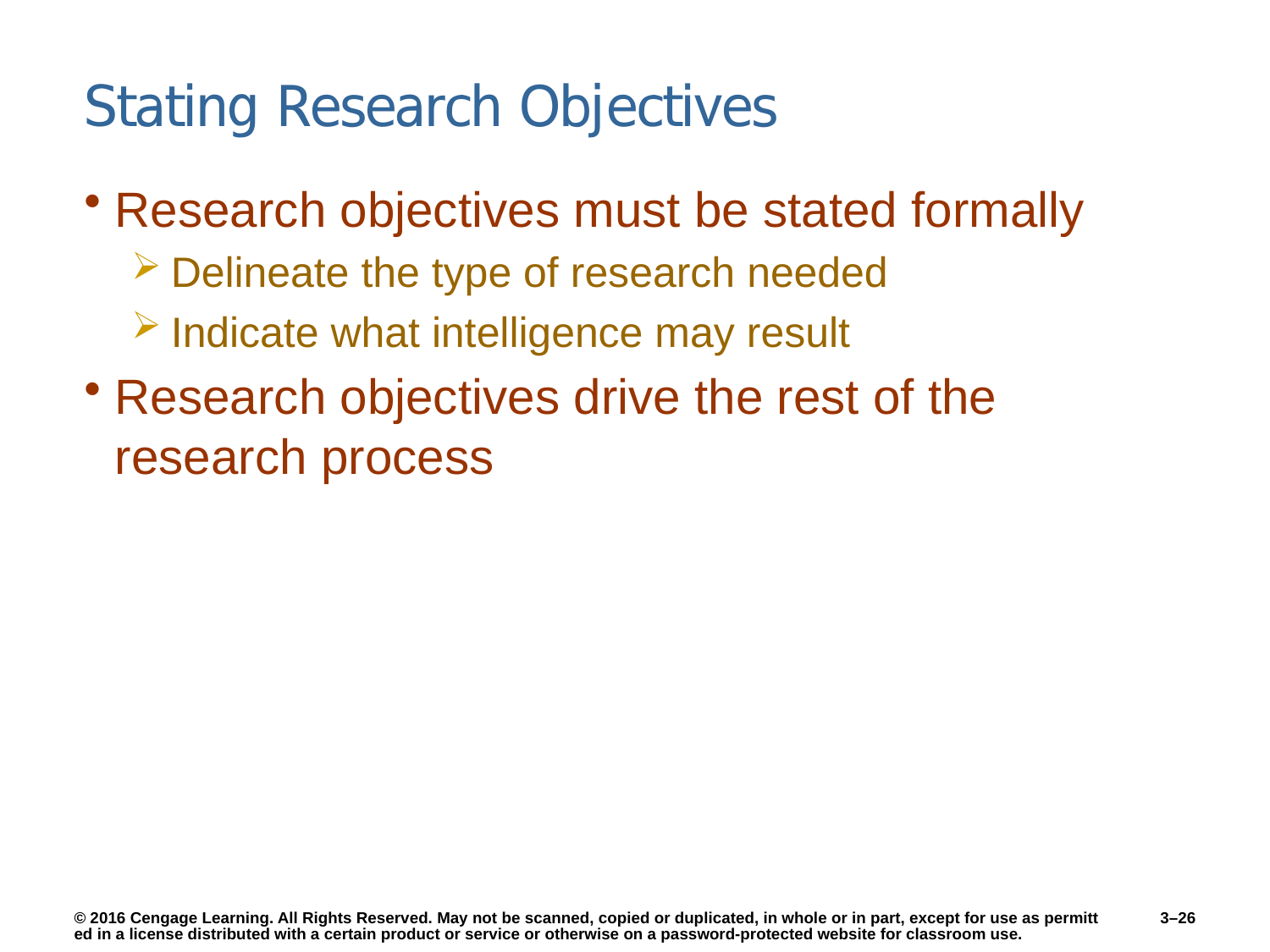

# Stating Research Objectives
Research objectives must be stated formally
Delineate the type of research needed
Indicate what intelligence may result
Research objectives drive the rest of the research process
3–26
© 2016 Cengage Learning. All Rights Reserved. May not be scanned, copied or duplicated, in whole or in part, except for use as permitted in a license distributed with a certain product or service or otherwise on a password-protected website for classroom use.